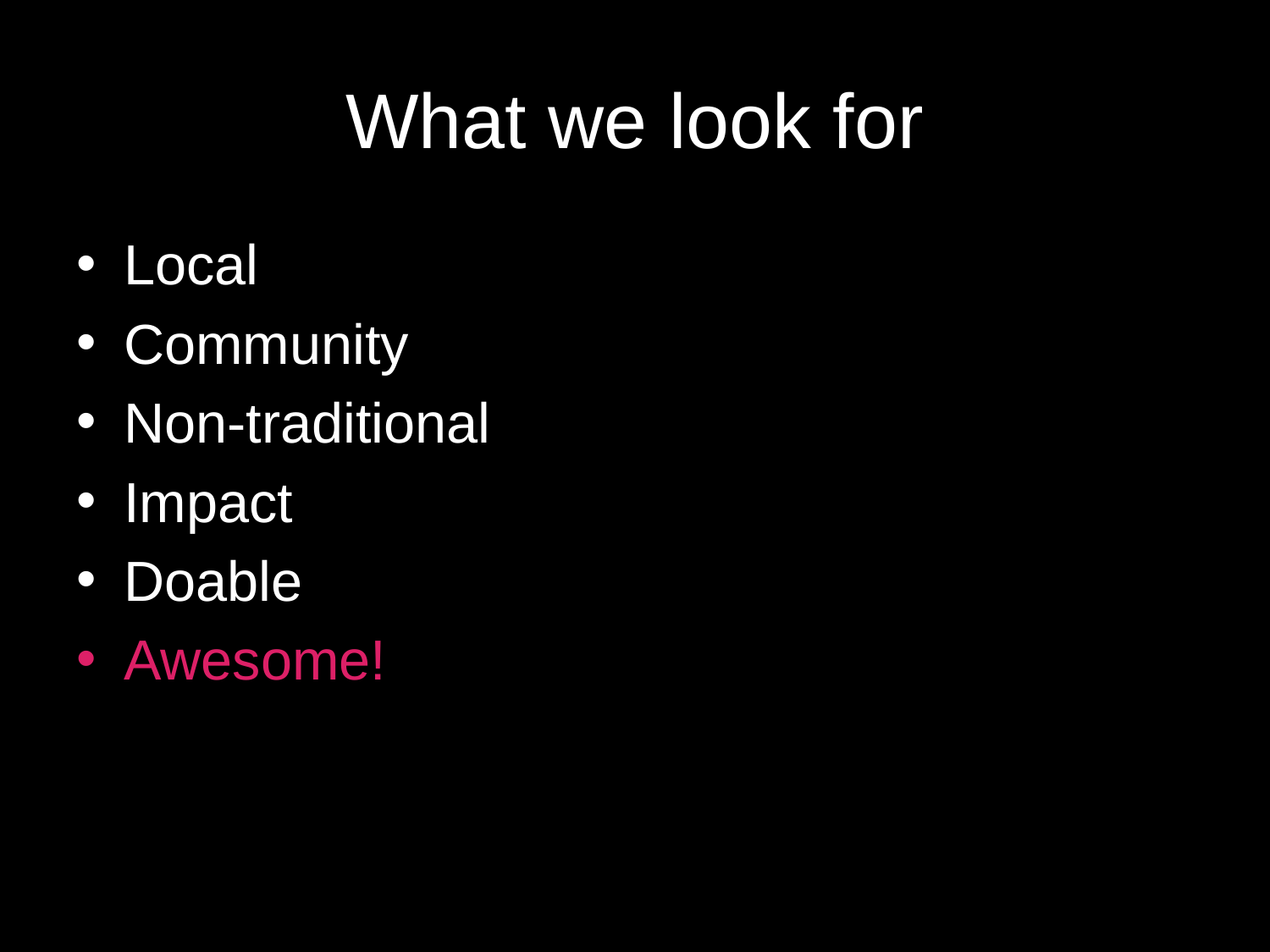

# What we look for
Local
Community
Non-traditional
Impact
Doable
Awesome!